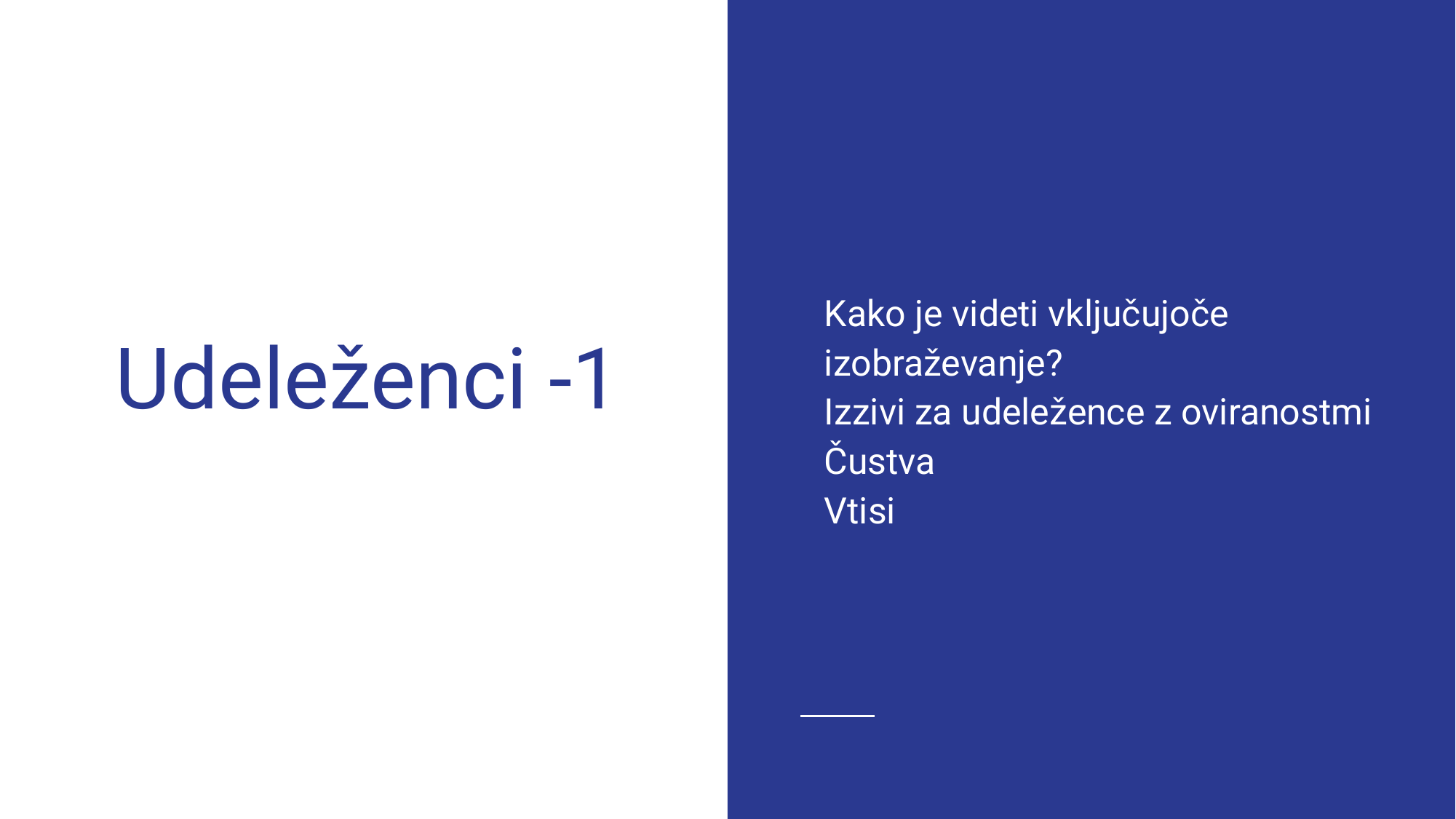

Kako je videti vključujoče izobraževanje?
Izzivi za udeležence z oviranostmi
Čustva
Vtisi
# Udeleženci -1